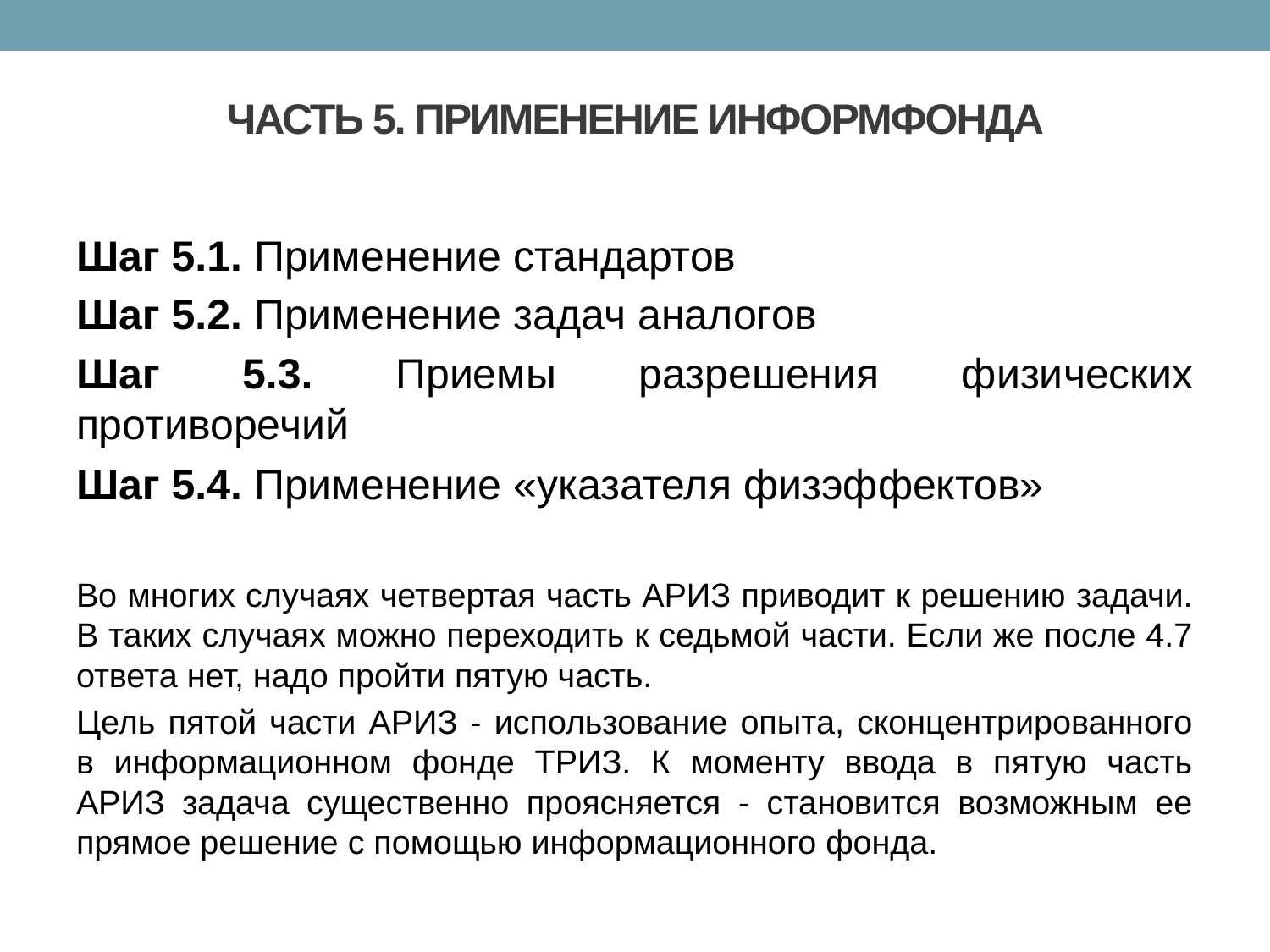

# ЧАСТЬ 5. ПРИМЕНЕНИЕ ИНФОРМФОНДА
Шаг 5.1. Применение стандартов
Шаг 5.2. Применение задач аналогов
Шаг 5.3. Приемы разрешения физических противоречий
Шаг 5.4. Применение «указателя физэффектов»

Во многих случаях четвертая часть АРИЗ приводит к решению задачи. В таких случаях можно переходить к седьмой части. Если же после 4.7 ответа нет, надо пройти пятую часть.
Цель пятой части АРИЗ - использование опыта, сконцентрированного в информационном фонде ТРИЗ. К моменту ввода в пятую часть АРИЗ задача существенно проясняется - становится возможным ее прямое решение с помощью информационного фонда.